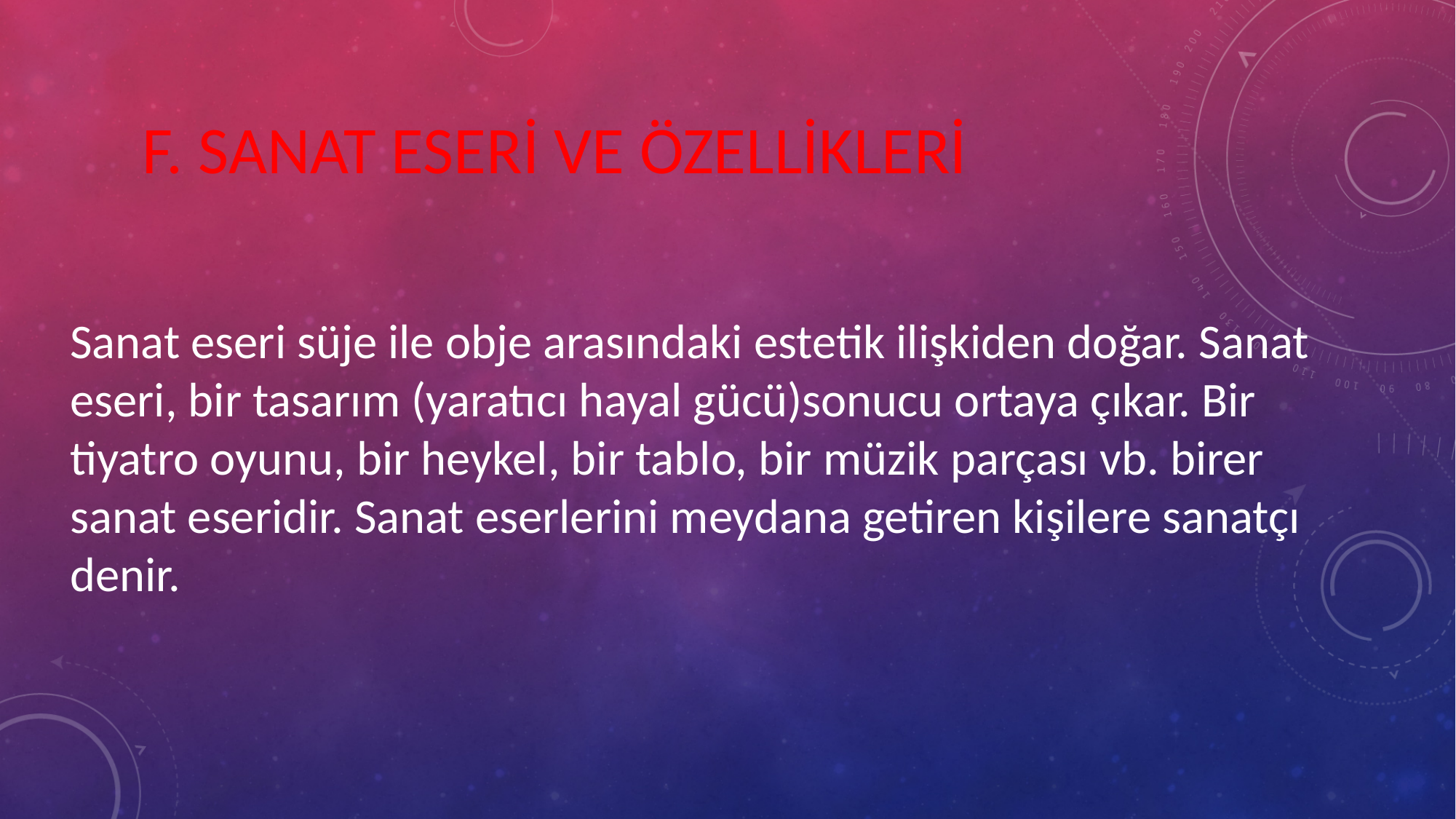

F. SANAT ESERİ VE ÖZELLİKLERİ
Sanat eseri süje ile obje arasındaki estetik ilişkiden doğar. Sanat eseri, bir tasarım (yaratıcı hayal gücü)sonucu ortaya çıkar. Bir tiyatro oyunu, bir heykel, bir tablo, bir müzik parçası vb. birer sanat eseridir. Sanat eserlerini meydana getiren kişilere sanatçı denir.